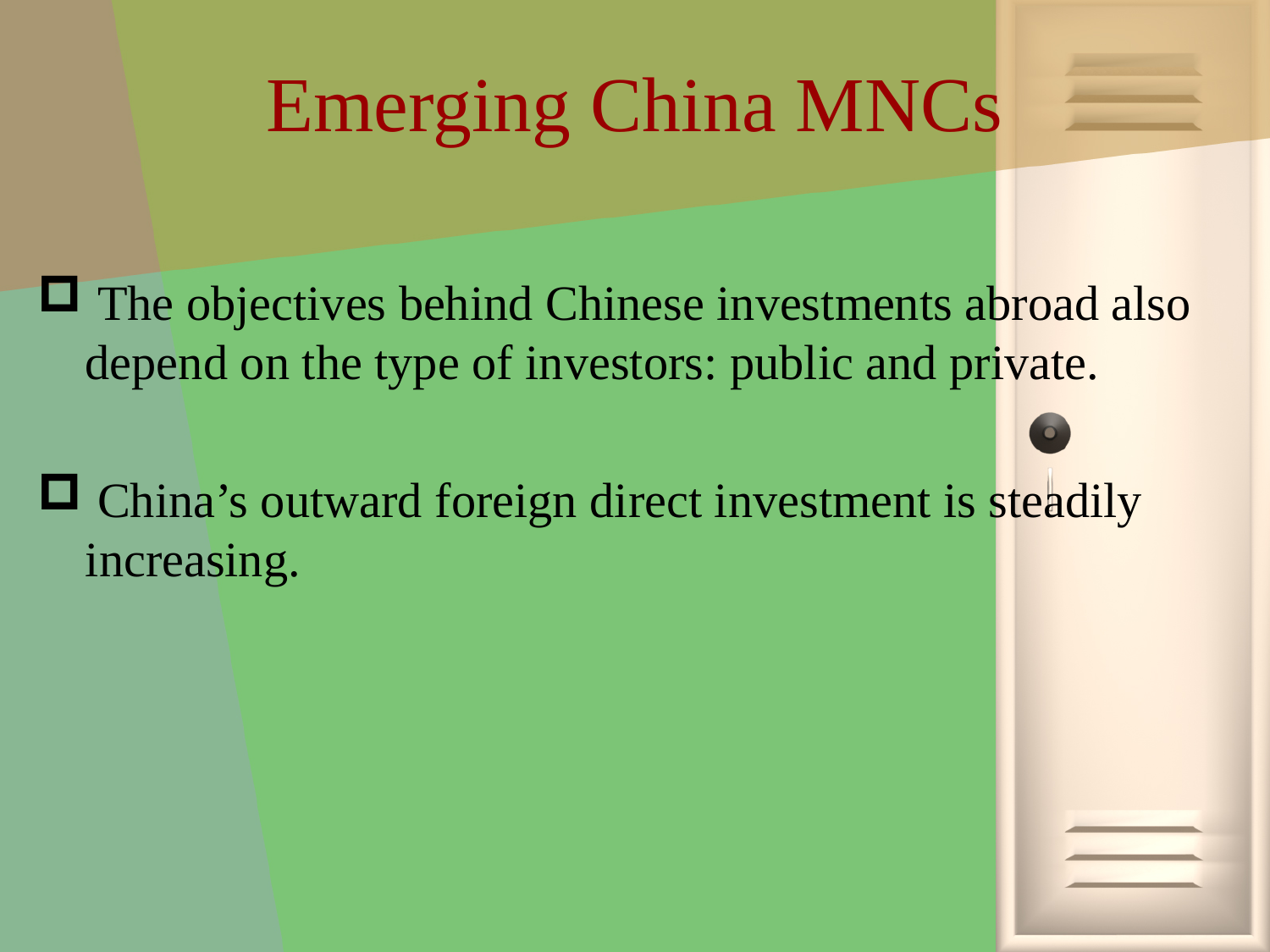

# Emerging China MNCs
 The objectives behind Chinese investments abroad also depend on the type of investors: public and private.

 China’s outward foreign direct investment is steadily increasing.